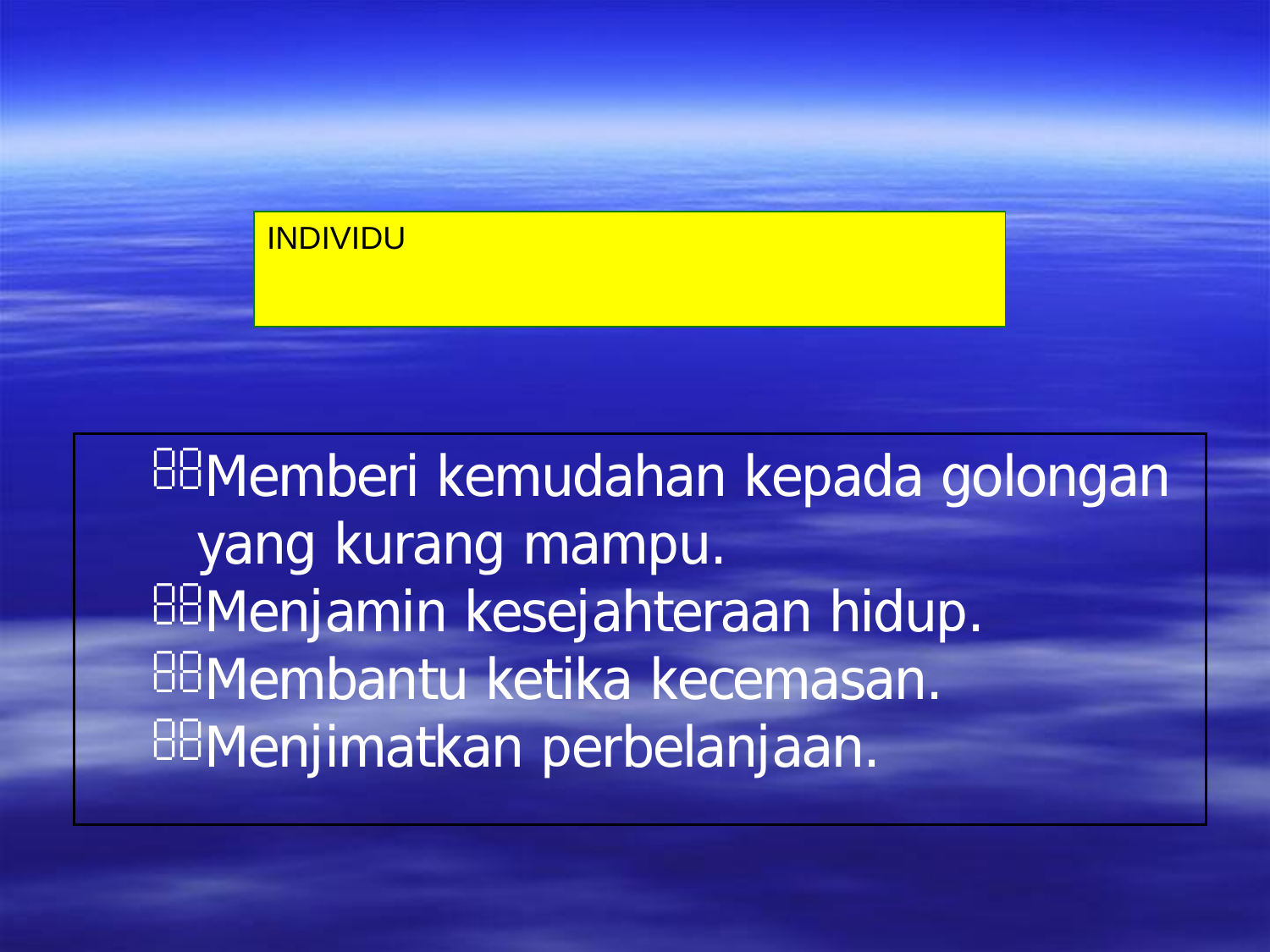

INDIVIDU
Memberi kemudahan kepada golongan yang kurang mampu.
Menjamin kesejahteraan hidup.
Membantu ketika kecemasan.
Menjimatkan perbelanjaan.